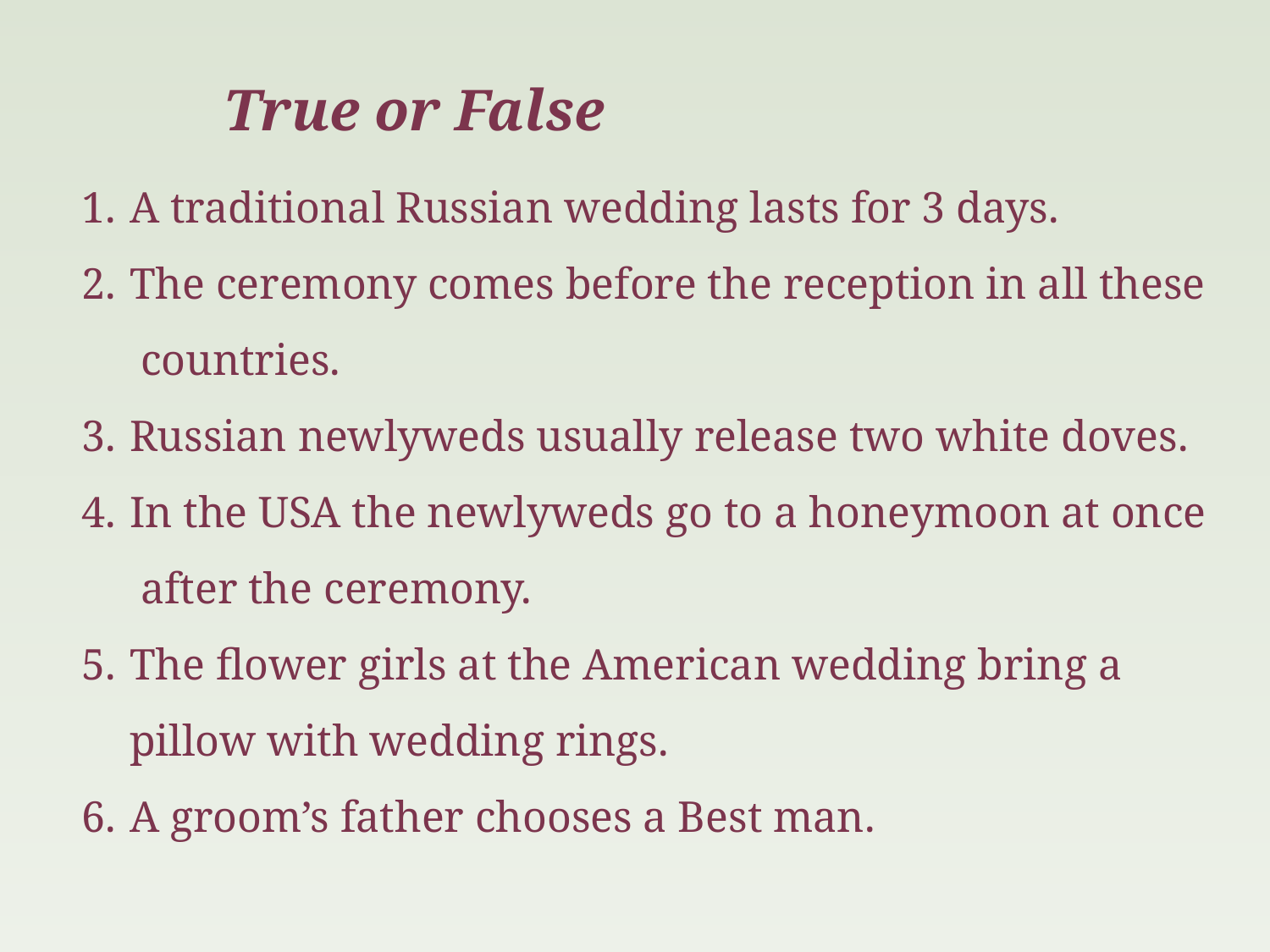

True or False

A traditional Russian wedding lasts for 3 days.
The ceremony comes before the reception in all these  countries.
Russian newlyweds usually release two white doves.
In the USA the newlyweds go to a honeymoon at once  after the ceremony.
The flower girls at the American wedding bring a pillow with wedding rings.
A groom’s father chooses a Best man.